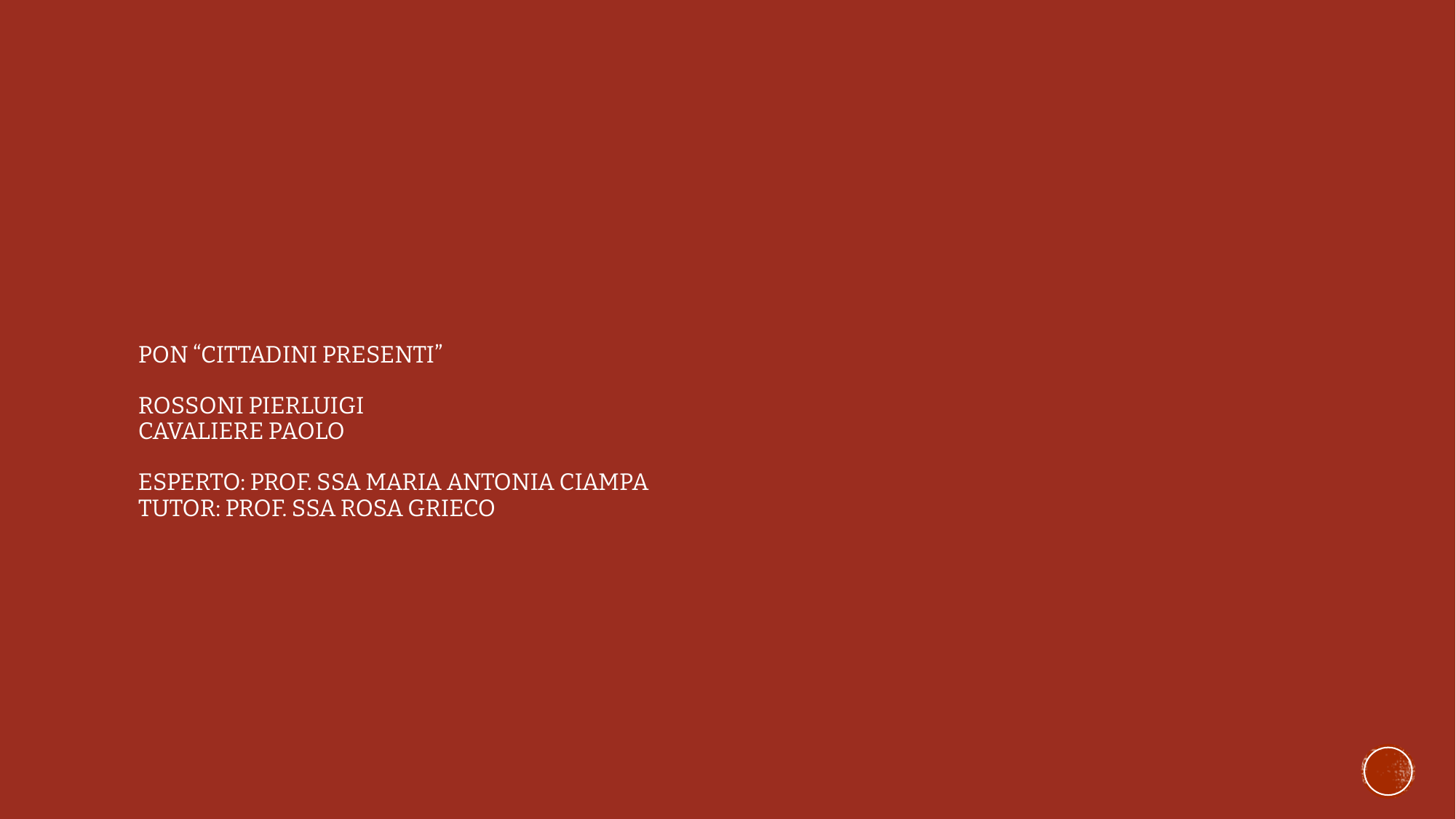

# pON “CITTADINI PRESENTI” rOSSONI PIERLUIGI CAVALIERE PAOLO ESPERTO: pROF. SSA MARIA ANTONIA CIAMPA TUTOR: pROF. SSA ROSA GRIECO